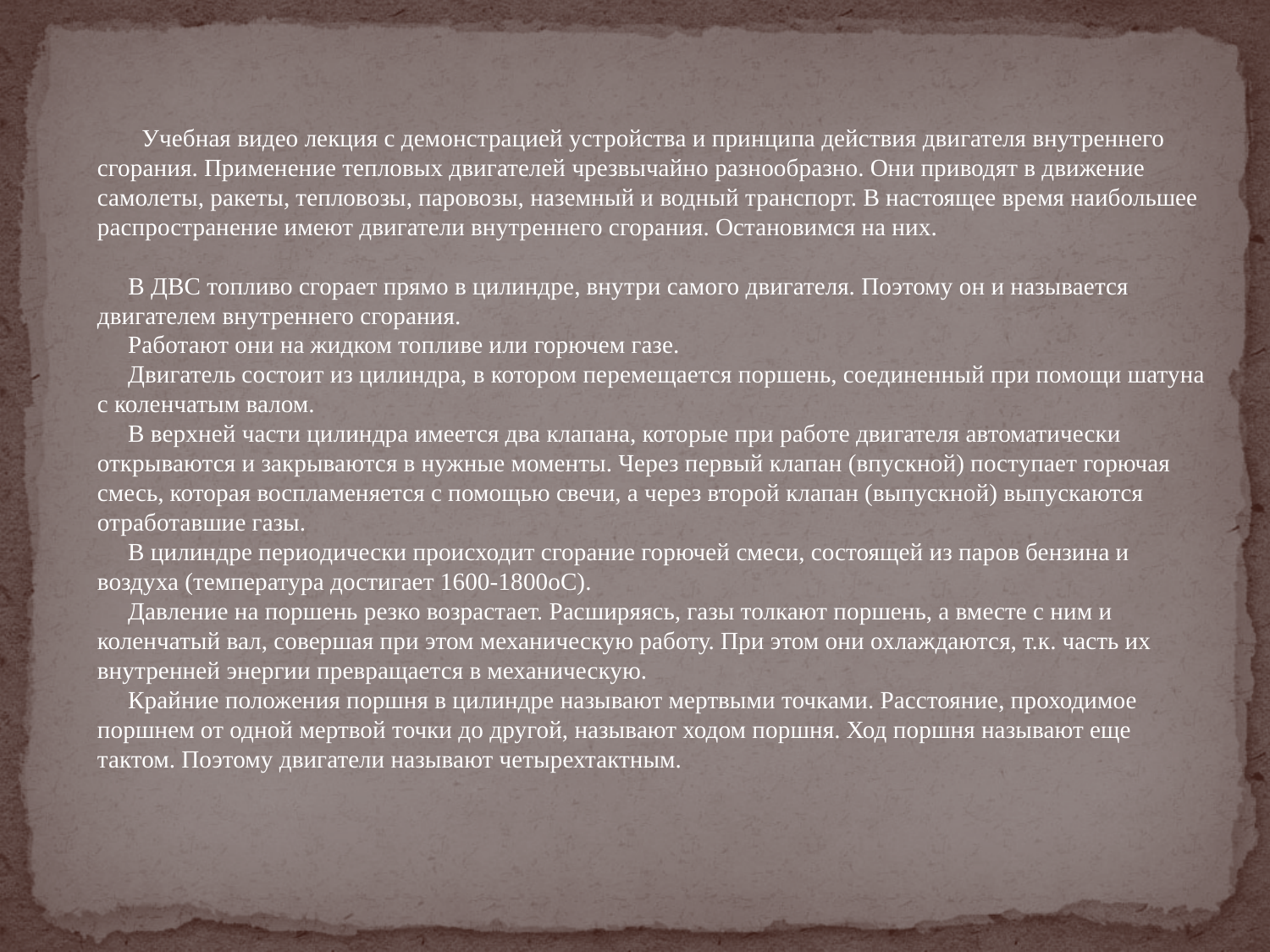

Учебная видео лекция с демонстрацией устройства и принципа действия двигателя внутреннего сгорания. Применение тепловых двигателей чрезвычайно разнообразно. Они приводят в движение самолеты, ракеты, тепловозы, паровозы, наземный и водный транспорт. В настоящее время наибольшее распространение имеют двигатели внутреннего сгорания. Остановимся на них.
     В ДВС топливо сгорает прямо в цилиндре, внутри самого двигателя. Поэтому он и называется двигателем внутреннего сгорания.
     Работают они на жидком топливе или горючем газе.
     Двигатель состоит из цилиндра, в котором перемещается поршень, соединенный при помощи шатуна с коленчатым валом.
     В верхней части цилиндра имеется два клапана, которые при работе двигателя автоматически открываются и закрываются в нужные моменты. Через первый клапан (впускной) поступает горючая смесь, которая воспламеняется с помощью свечи, а через второй клапан (выпускной) выпускаются отработавшие газы.
     В цилиндре периодически происходит сгорание горючей смеси, состоящей из паров бензина и воздуха (температура достигает 1600-1800оС).
     Давление на поршень резко возрастает. Расширяясь, газы толкают поршень, а вместе с ним и коленчатый вал, совершая при этом механическую работу. При этом они охлаждаются, т.к. часть их внутренней энергии превращается в механическую.
     Крайние положения поршня в цилиндре называют мертвыми точками. Расстояние, проходимое поршнем от одной мертвой точки до другой, называют ходом поршня. Ход поршня называют еще тактом. Поэтому двигатели называют четырехтактным.